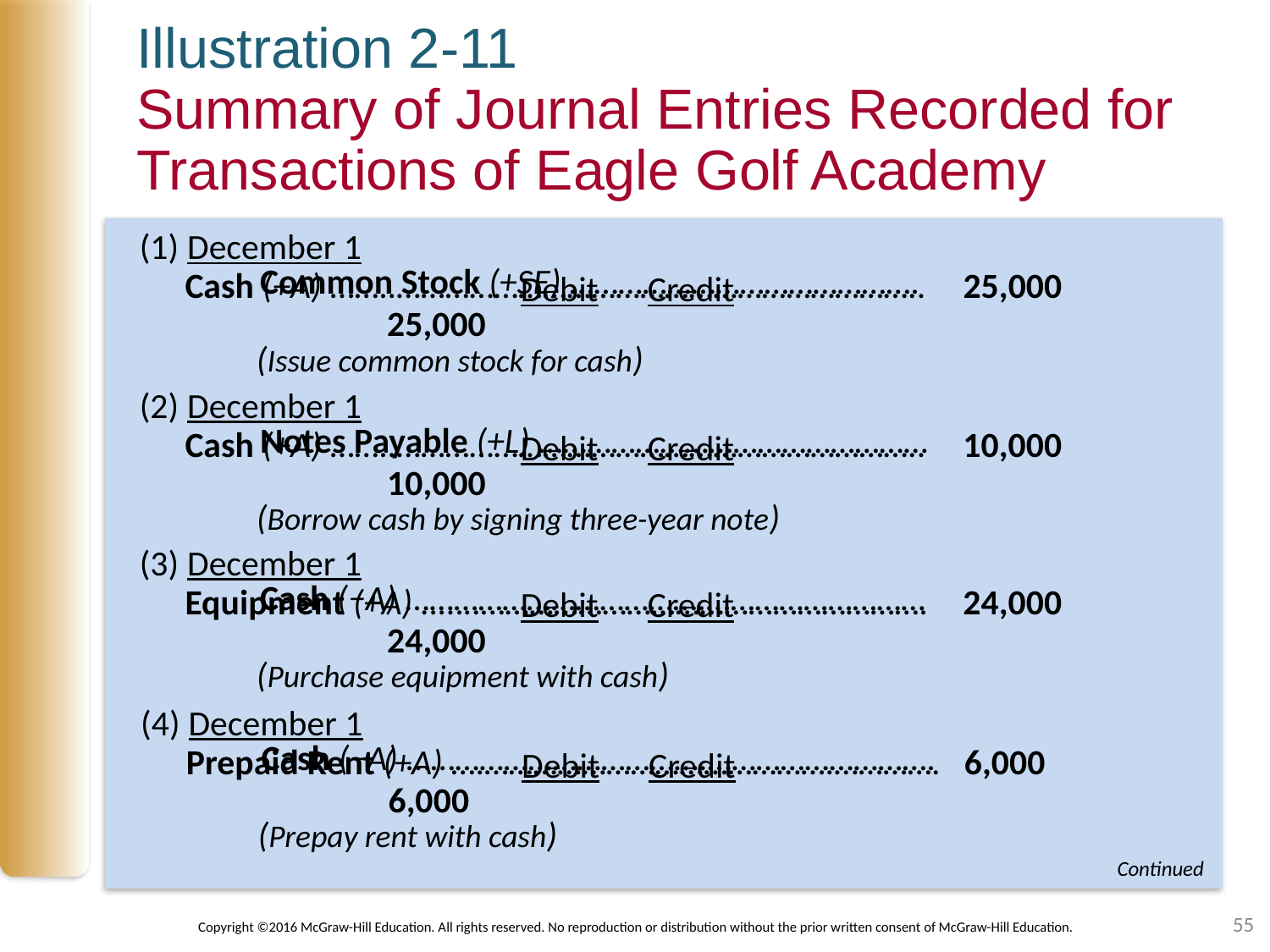

Illustration 2-11
Summary of Journal Entries Recorded for Transactions of Eagle Golf Academy

(1) December 1										Debit	Credit
Cash (+A) ……..………………………………………………………..	  25,000
Common Stock (+SE) …………………………………….			25,000
(Issue common stock for cash)
(2) December 1										Debit	Credit
Cash (+A) ……..………………………………………………………..	  10,000
Notes Payable (+L) …………………………………………			10,000
(Borrow cash by signing three-year note)
(3) December 1										Debit	Credit
Equipment (+A) ..…..……………………………………………….	  24,000
Cash (−A) ……………………………….………………………			24,000
(Purchase equipment with cash)
(4) December 1										Debit	Credit
Prepaid Rent (+A) ….…………………………………….………….	  6,000
Cash (−A) ……………………………….……………………….			6,000
(Prepay rent with cash)
Continued
55
Copyright ©2016 McGraw-Hill Education. All rights reserved. No reproduction or distribution without the prior written consent of McGraw-Hill Education.